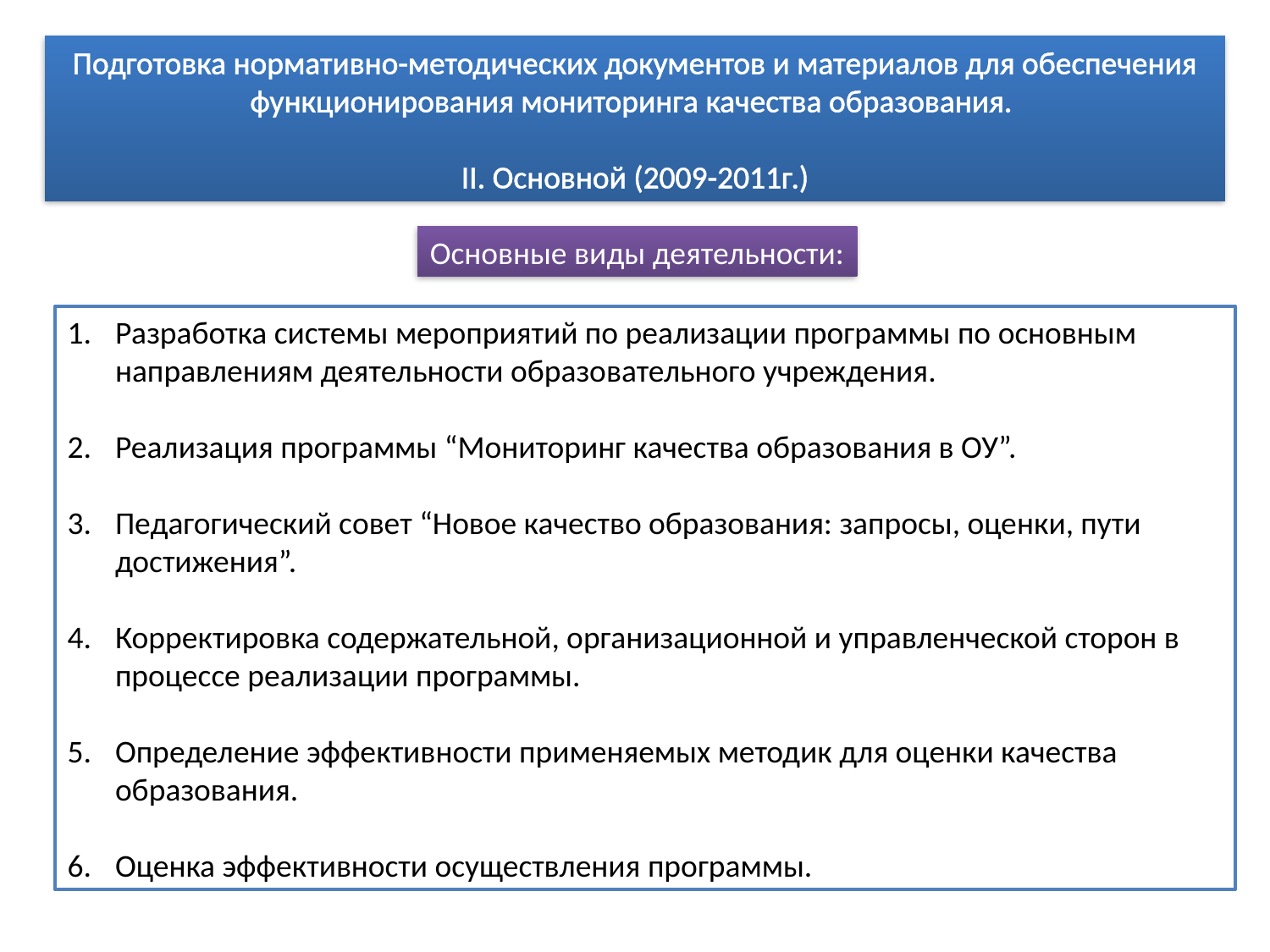

Подготовка нормативно-методических документов и материалов для обеспечения функционирования мониторинга качества образования.

II. Основной (2009-2011г.)
Основные виды деятельности:
Разработка системы мероприятий по реализации программы по основным направлениям деятельности образовательного учреждения.

Реализация программы “Мониторинг качества образования в ОУ”.

Педагогический совет “Новое качество образования: запросы, оценки, пути достижения”.

Корректировка содержательной, организационной и управленческой сторон в процессе реализации программы.

Определение эффективности применяемых методик для оценки качества образования.

Оценка эффективности осуществления программы.